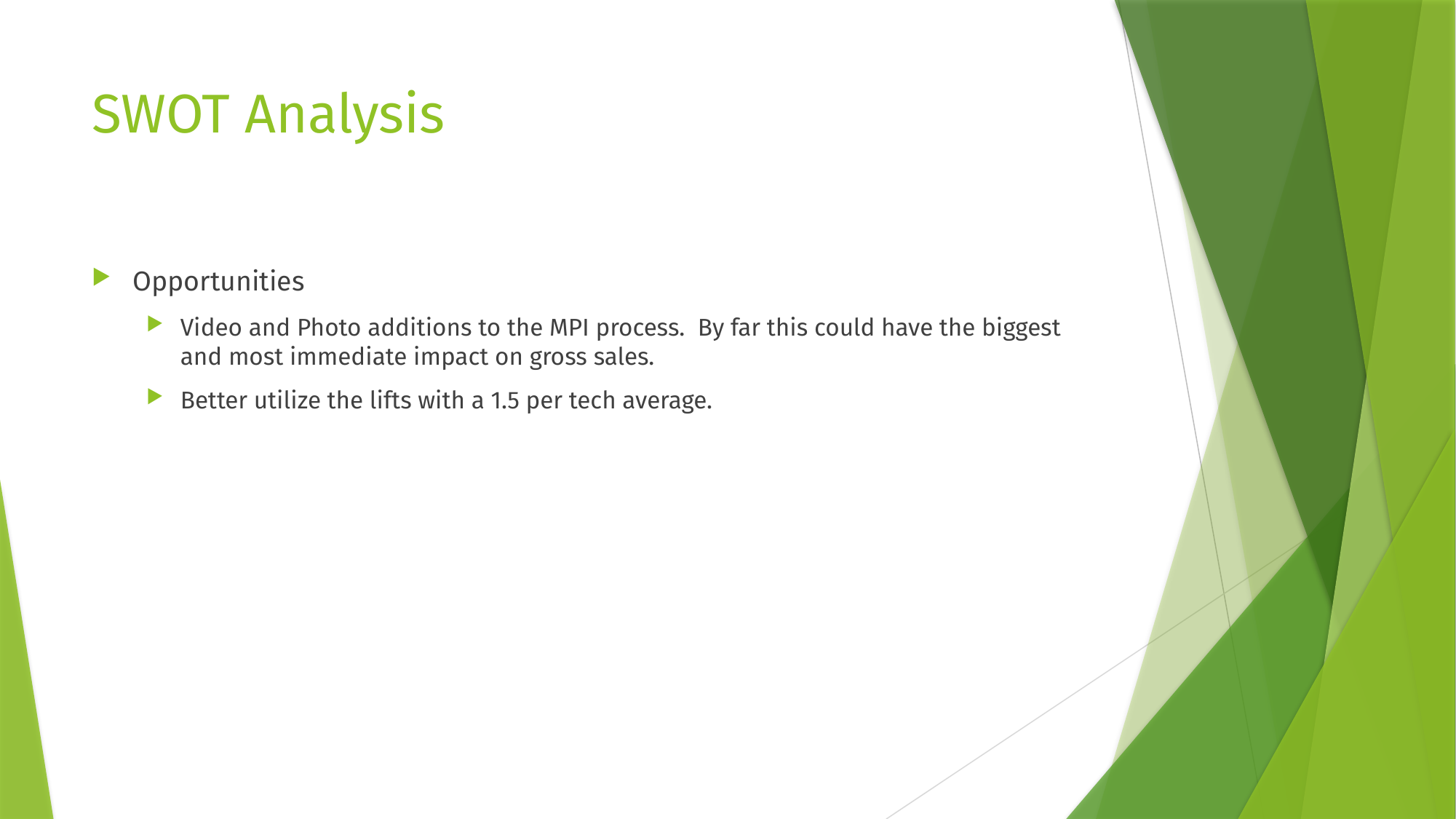

# SWOT Analysis
Opportunities
Video and Photo additions to the MPI process.  By far this could have the biggest and most immediate impact on gross sales.
Better utilize the lifts with a 1.5 per tech average.